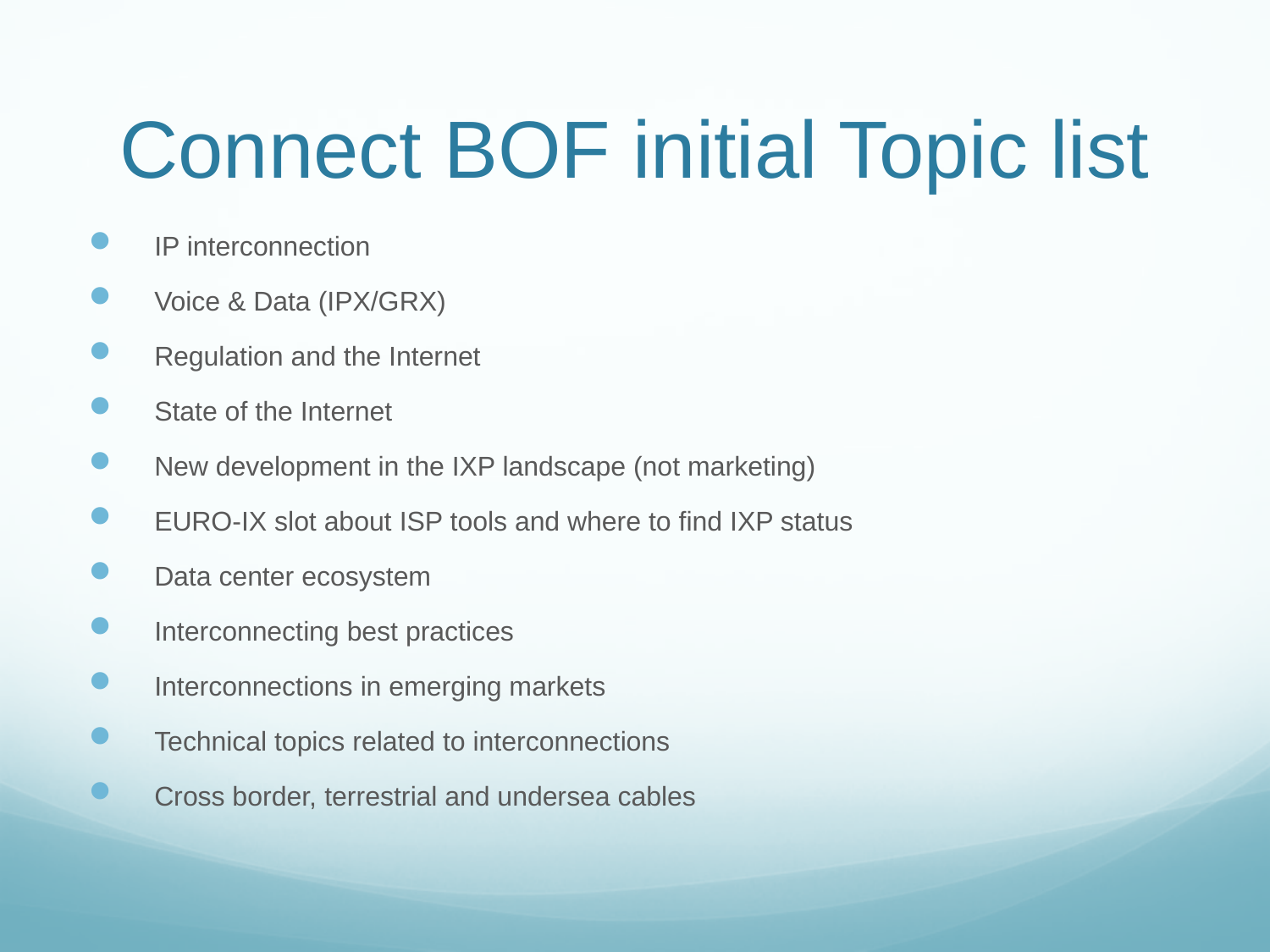

# Connect BOF initial Topic list
IP interconnection
Voice & Data (IPX/GRX)
Regulation and the Internet
State of the Internet
New development in the IXP landscape (not marketing)
EURO-IX slot about ISP tools and where to find IXP status
Data center ecosystem
Interconnecting best practices
Interconnections in emerging markets
Technical topics related to interconnections
Cross border, terrestrial and undersea cables